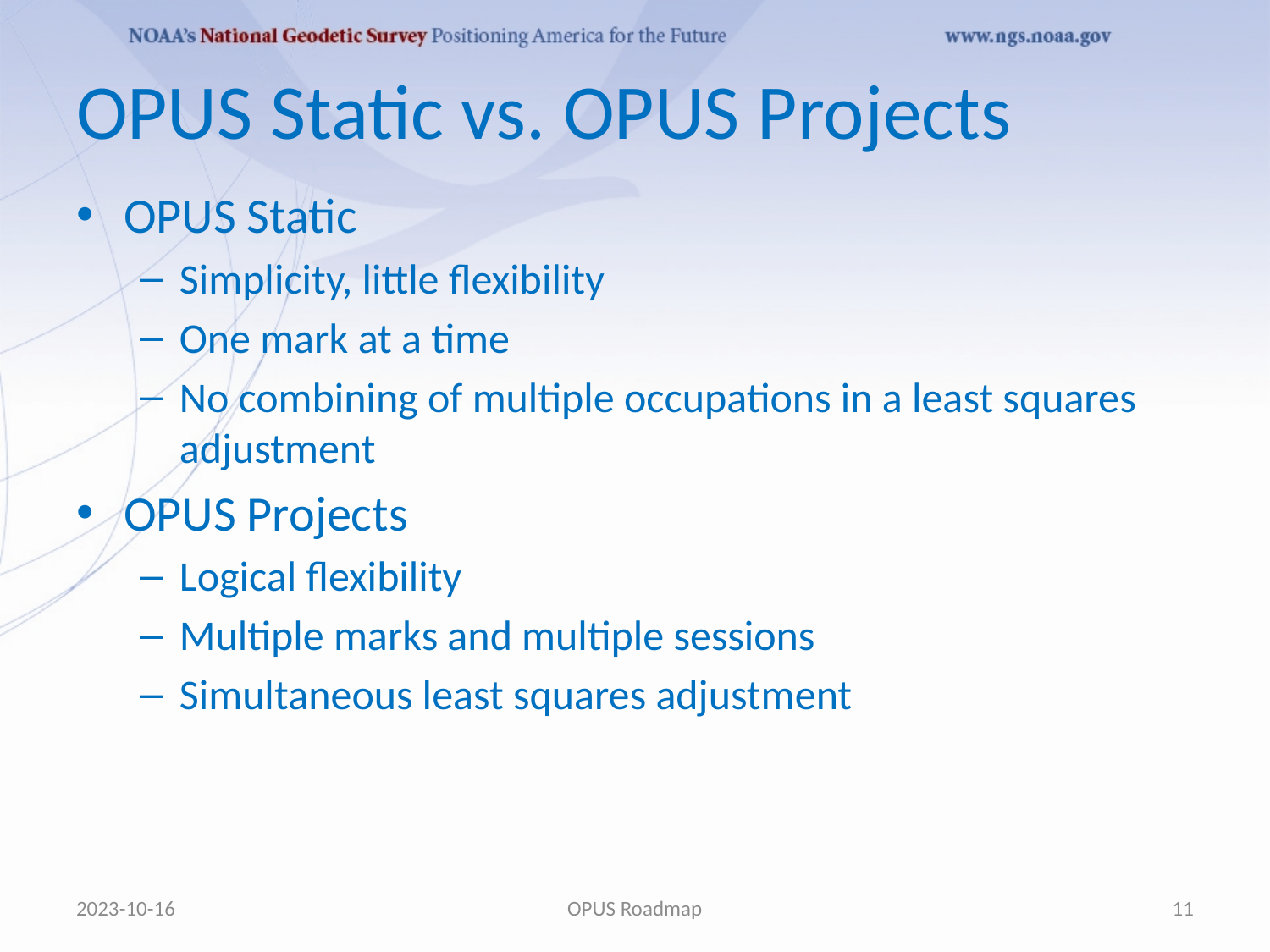

# OPUS Static vs. OPUS Projects
OPUS Static
Simplicity, little flexibility
One mark at a time
No combining of multiple occupations in a least squares adjustment
OPUS Projects
Logical flexibility
Multiple marks and multiple sessions
Simultaneous least squares adjustment

2023-10-16
OPUS Roadmap
11